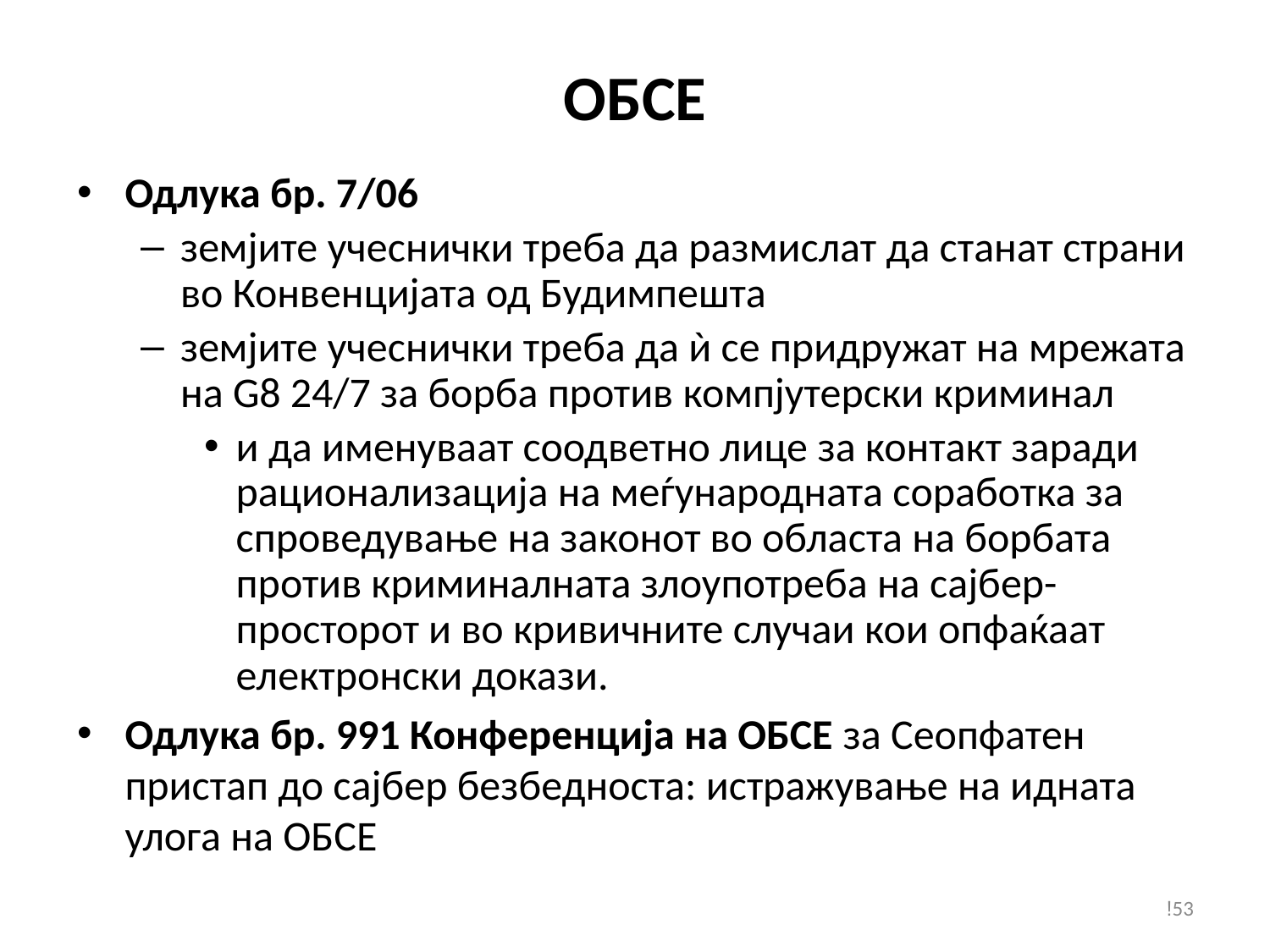

# ОБСЕ
Одлука бр. 7/06
земјите учеснички треба да размислат да станат страни во Конвенцијата од Будимпешта
земјите учеснички треба да ѝ се придружат на мрежата на G8 24/7 за борба против компјутерски криминал
и да именуваат соодветно лице за контакт заради рационализација на меѓународната соработка за спроведување на законот во областа на борбата против криминалната злоупотреба на сајбер-просторот и во кривичните случаи кои опфаќаат електронски докази.
Одлука бр. 991 Конференција на ОБСЕ за Сеопфатен пристап до сајбер безбедноста: истражување на идната улога на ОБСЕ
!53